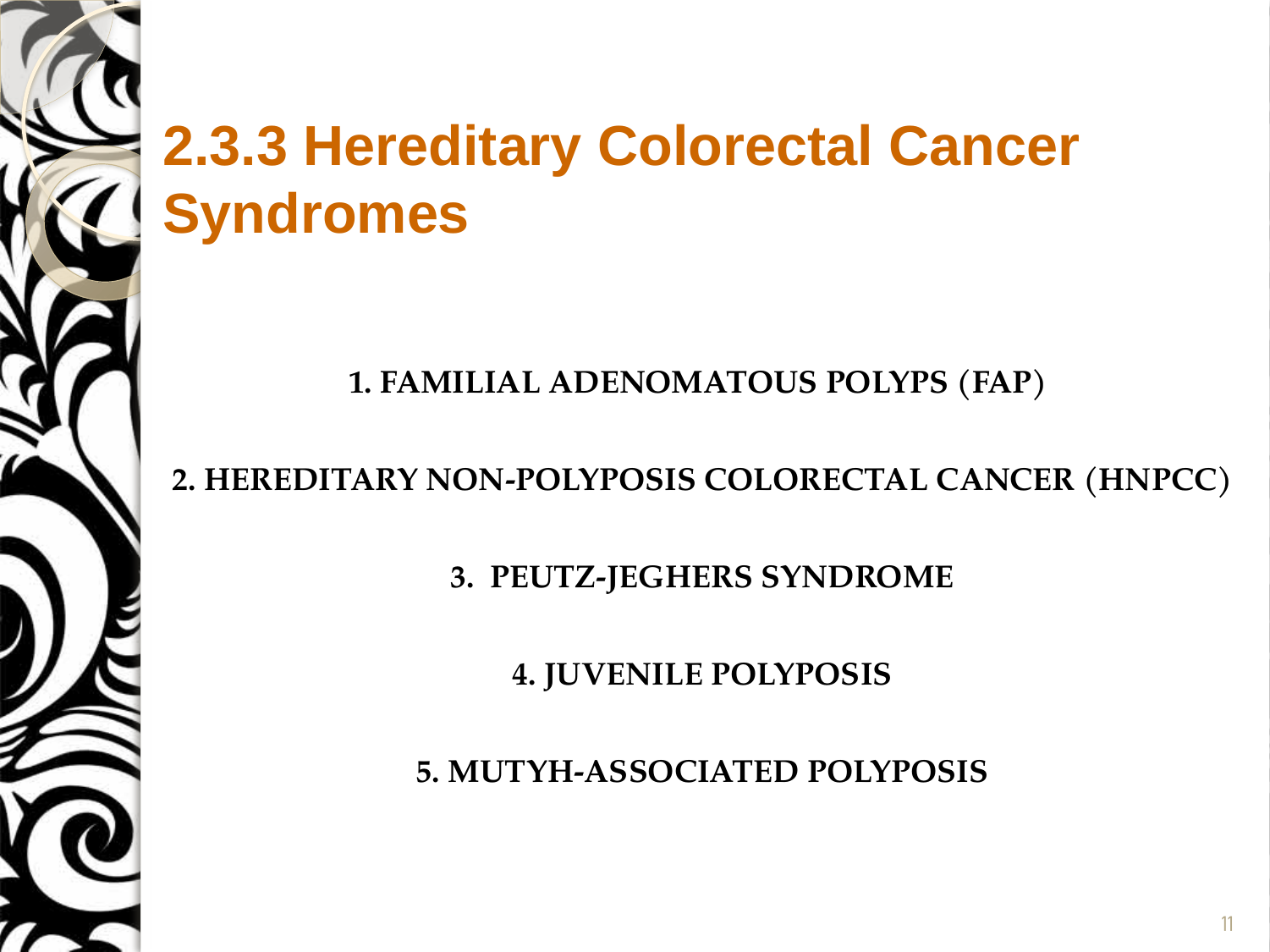

# 2.3.3 Hereditary Colorectal Cancer Syndromes
1. FAMILIAL ADENOMATOUS POLYPS (FAP)

2. HEREDITARY NON-POLYPOSIS COLORECTAL CANCER (HNPCC)

 3.  PEUTZ-JEGHERS SYNDROME

 4. JUVENILE POLYPOSIS

5. MUTYH-ASSOCIATED POLYPOSIS
11